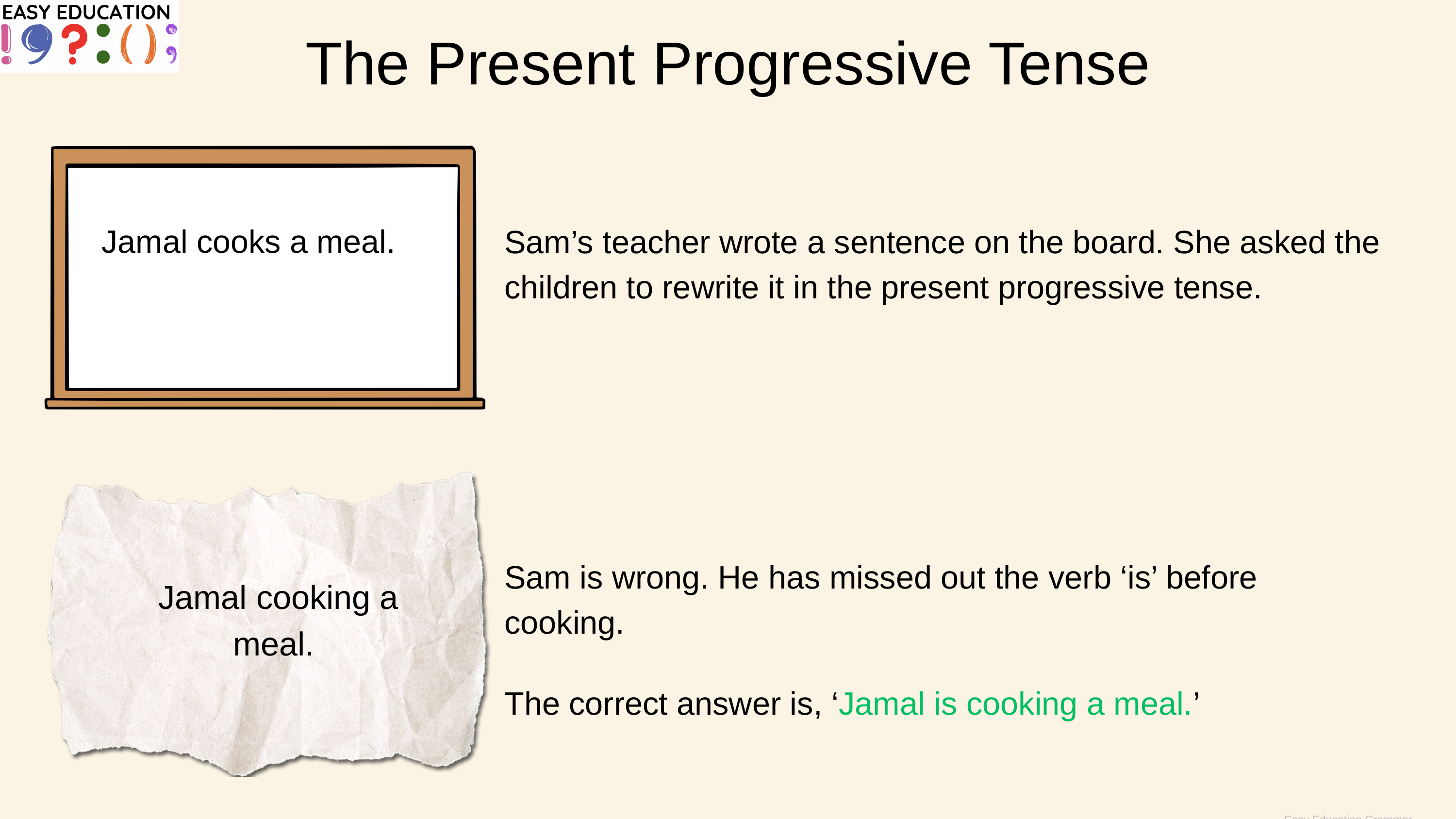

The Present Progressive Tense

Jamal cooks a meal.
Sam’s teacher wrote a sentence on the board. She asked the children to rewrite it in the present progressive tense.

Sam is wrong. He has missed out the verb ‘is’ before cooking.
Jamal cooking a meal.
The correct answer is, ‘Jamal is cooking a meal.’